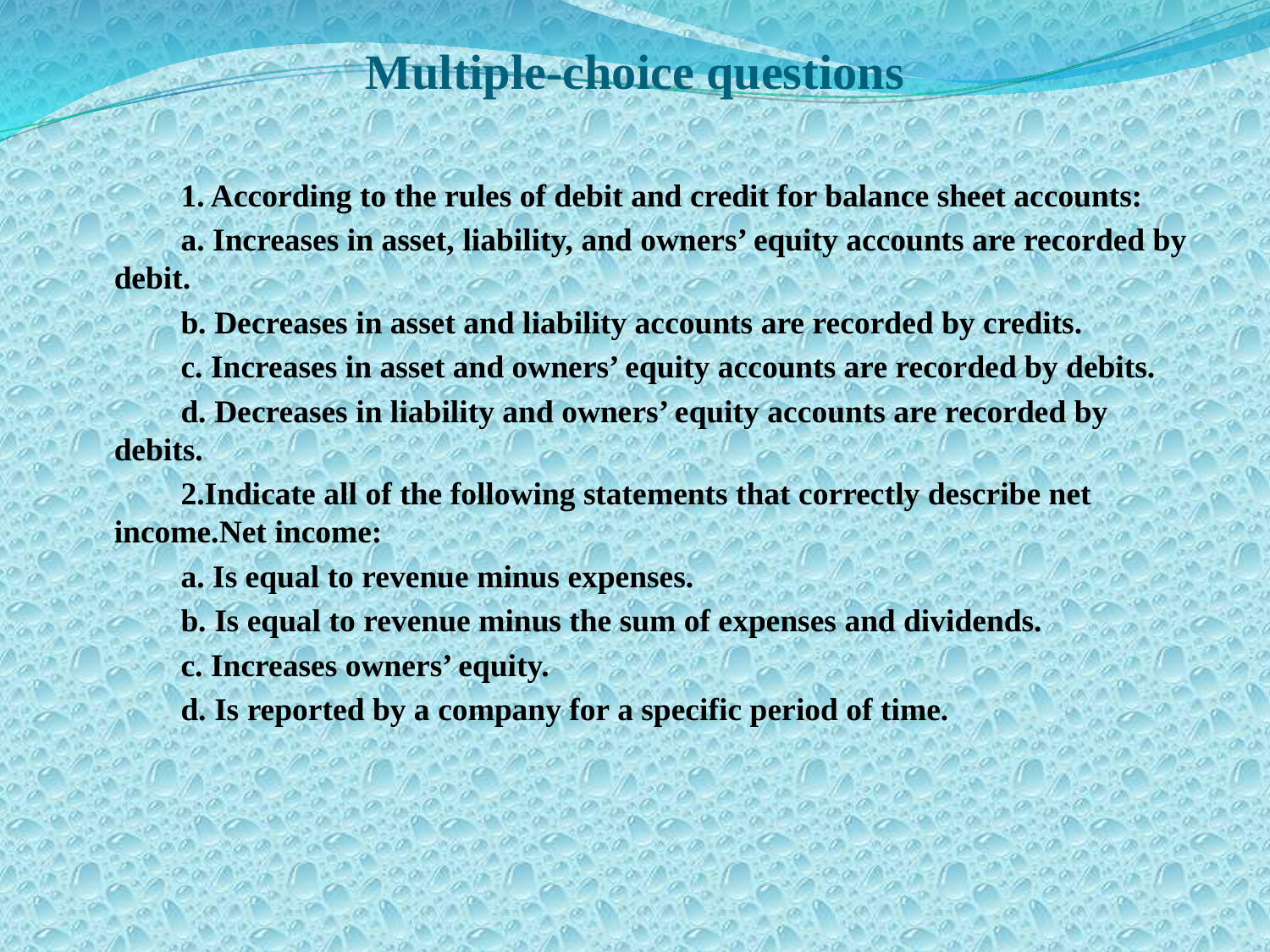

Multiple-choice questions
             1. According to the rules of debit and credit for balance sheet accounts:
             a. Increases in asset, liability, and owners’ equity accounts are recorded by debit.
             b. Decreases in asset and liability accounts are recorded by credits.
             c. Increases in asset and owners’ equity accounts are recorded by debits.
             d. Decreases in liability and owners’ equity accounts are recorded by debits.
             2.Indicate all of the following statements that correctly describe net income.Net income:
             a. Is equal to revenue minus expenses.
             b. Is equal to revenue minus the sum of expenses and dividends.
             c. Increases owners’ equity.
             d. Is reported by a company for a specific period of time.